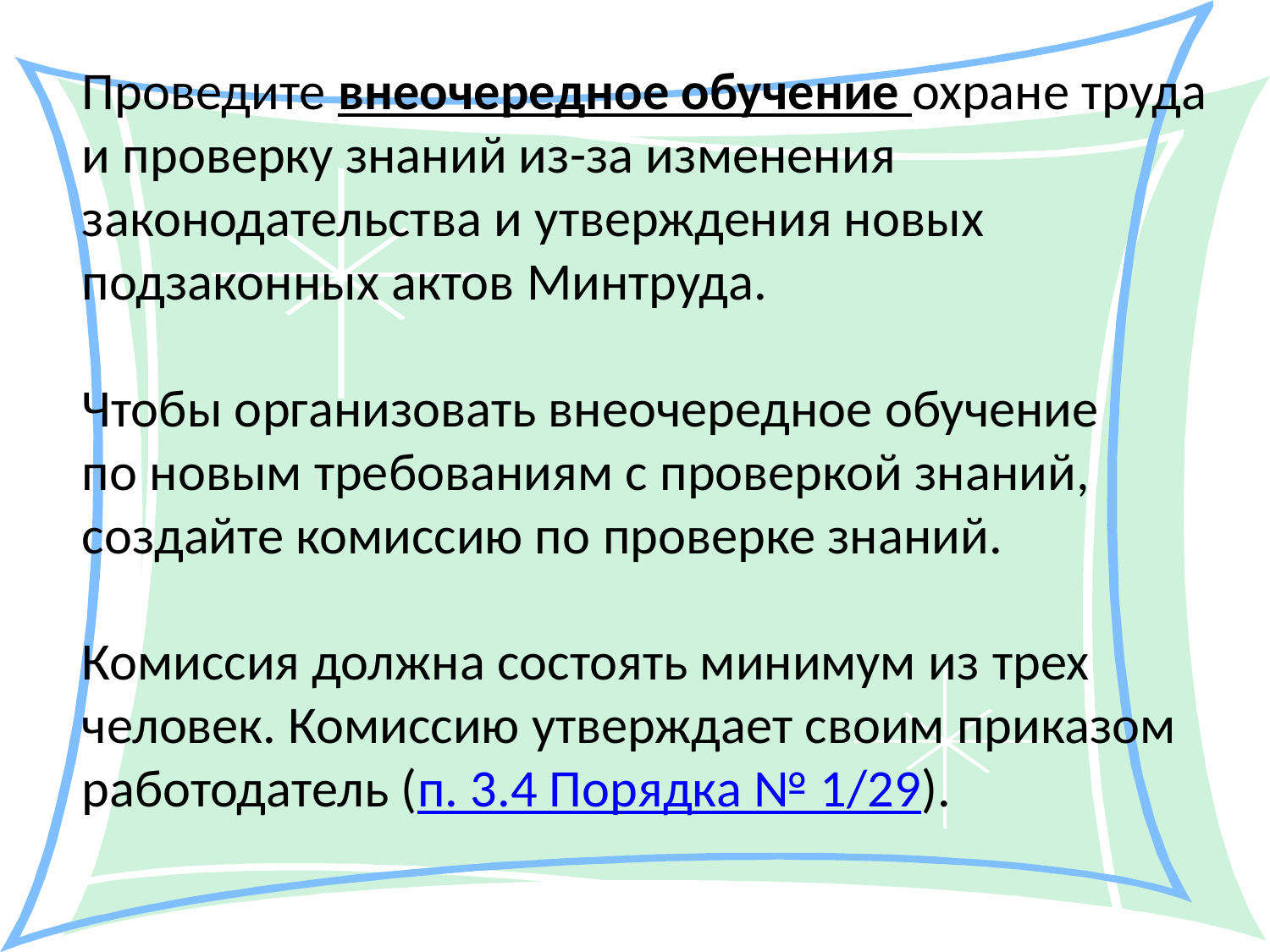

Проведите внеочередное обучение охране труда и проверку знаний из-за изменения законодательства и утверждения новых подзаконных актов Минтруда.

Чтобы организовать внеочередное обучение по новым требованиям с проверкой знаний, создайте комиссию по проверке знаний.

Комиссия должна состоять минимум из трех человек. Комиссию утверждает своим приказом работодатель (п. 3.4 Порядка № 1/29).